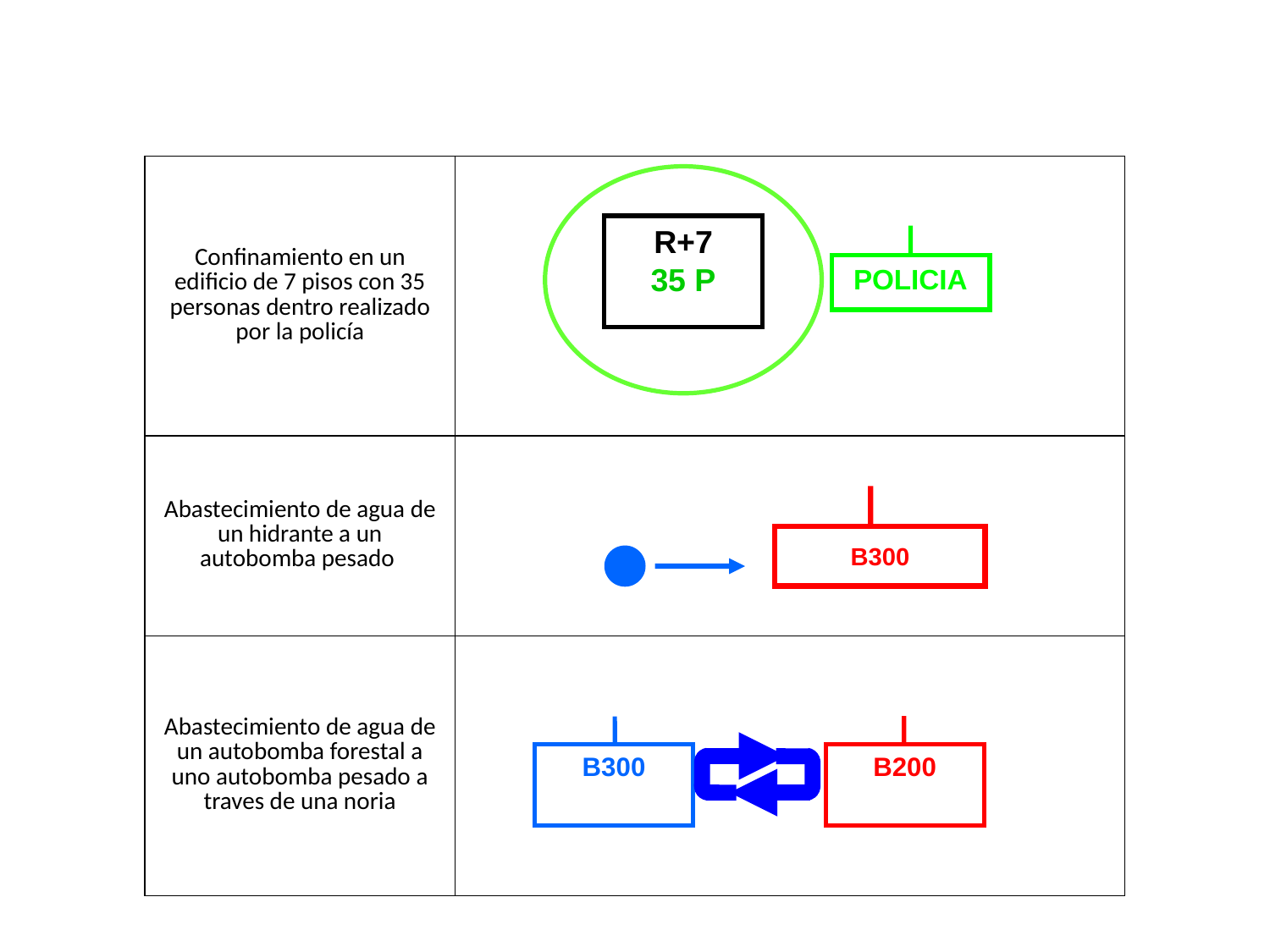

| Confinamiento en un edificio de 7 pisos con 35 personas dentro realizado por la policía |  |
| --- | --- |
| Abastecimiento de agua de un hidrante a un autobomba pesado |  |
| Abastecimiento de agua de un autobomba forestal a uno autobomba pesado a traves de una noria |  |

R+7
35 P

POLICIA

B300

B300
B200